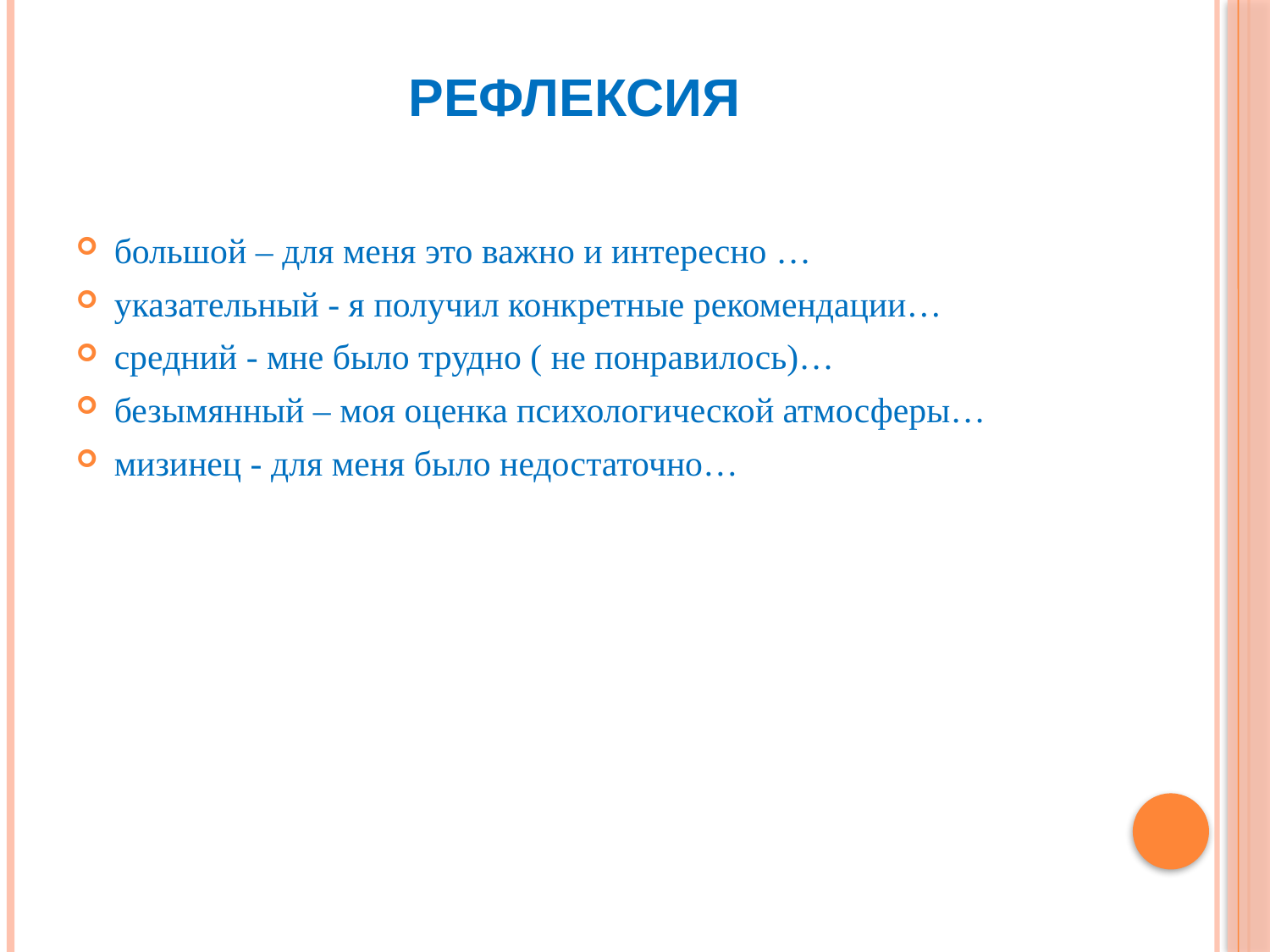

# Рефлексия
большой – для меня это важно и интересно …
указательный - я получил конкретные рекомендации…
средний - мне было трудно ( не понравилось)…
безымянный – моя оценка психологической атмосферы…
мизинец - для меня было недостаточно…